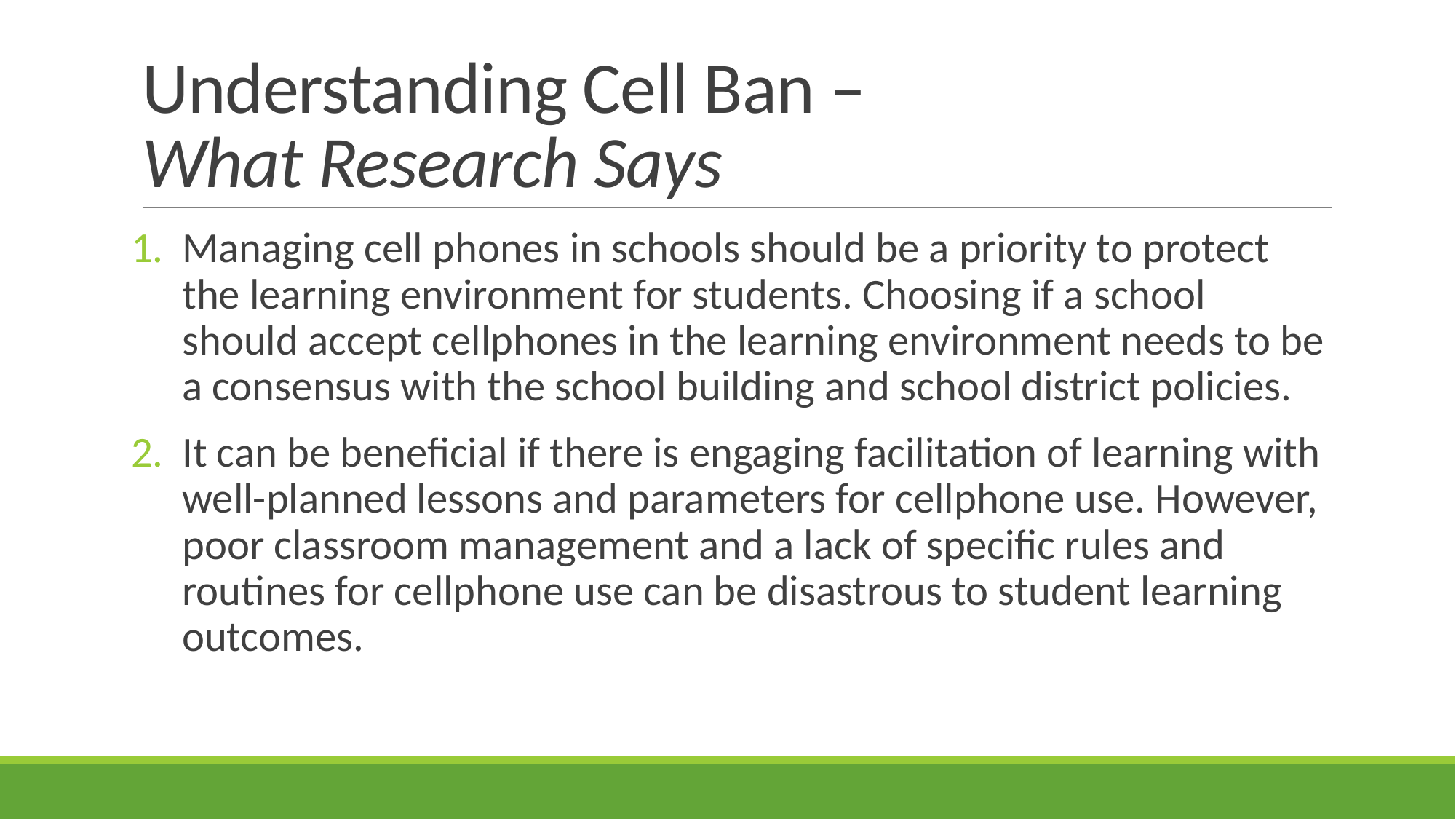

# Understanding Cell Ban – What Research Says
Managing cell phones in schools should be a priority to protect the learning environment for students. Choosing if a school should accept cellphones in the learning environment needs to be a consensus with the school building and school district policies.
It can be beneficial if there is engaging facilitation of learning with well-planned lessons and parameters for cellphone use. However, poor classroom management and a lack of specific rules and routines for cellphone use can be disastrous to student learning outcomes.